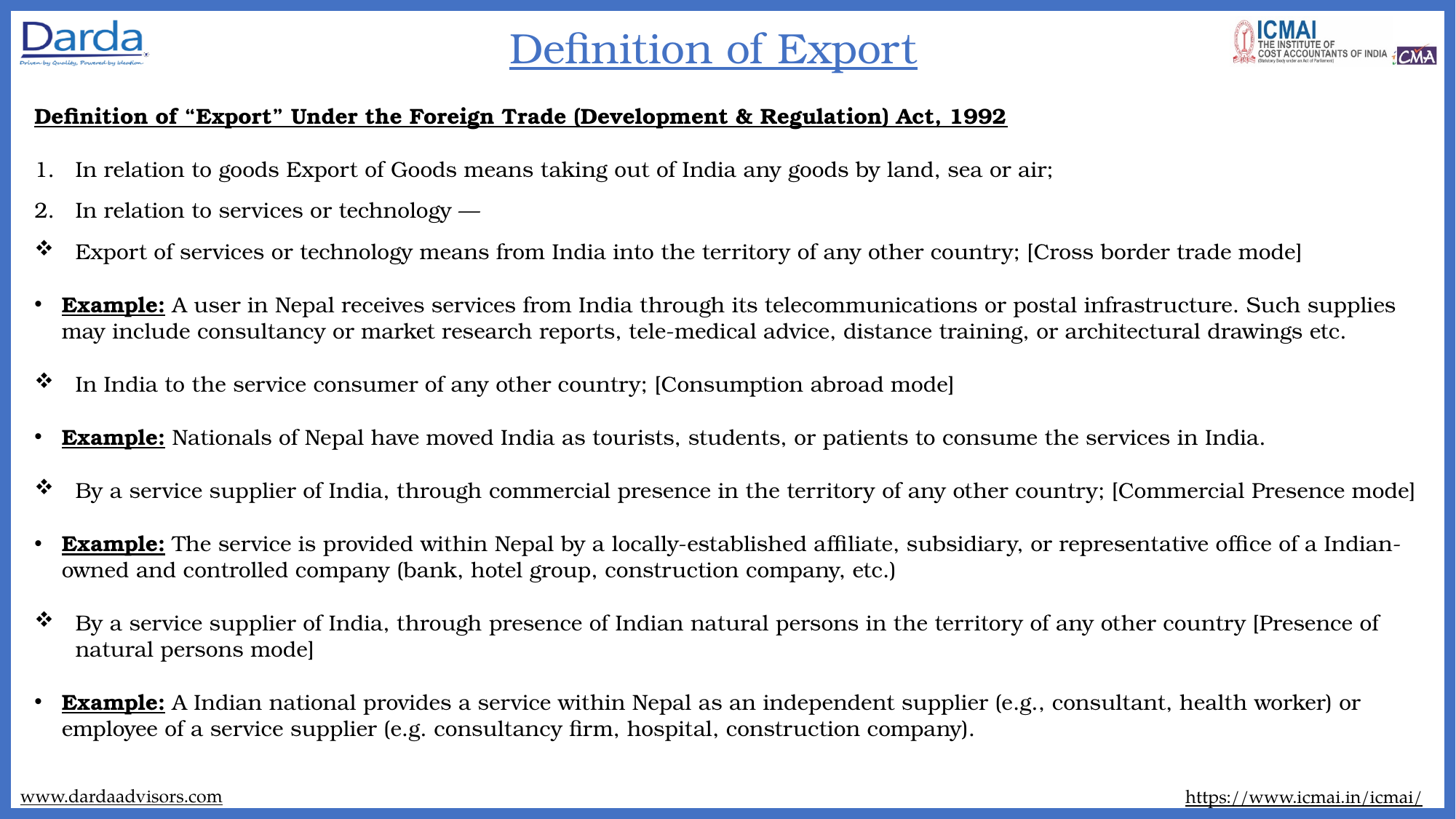

# Definition of Export
Definition of “Export” Under the Foreign Trade (Development & Regulation) Act, 1992
In relation to goods Export of Goods means taking out of India any goods by land, sea or air;
In relation to services or technology —
Export of services or technology means from India into the territory of any other country; [Cross border trade mode]
Example: A user in Nepal receives services from India through its telecommunications or postal infrastructure. Such supplies may include consultancy or market research reports, tele-medical advice, distance training, or architectural drawings etc.
In India to the service consumer of any other country; [Consumption abroad mode]
Example: Nationals of Nepal have moved India as tourists, students, or patients to consume the services in India.
By a service supplier of India, through commercial presence in the territory of any other country; [Commercial Presence mode]
Example: The service is provided within Nepal by a locally-established affiliate, subsidiary, or representative office of a Indian-owned and controlled company (bank, hotel group, construction company, etc.)
By a service supplier of India, through presence of Indian natural persons in the territory of any other country [Presence of natural persons mode]
Example: A Indian national provides a service within Nepal as an independent supplier (e.g., consultant, health worker) or employee of a service supplier (e.g. consultancy firm, hospital, construction company).